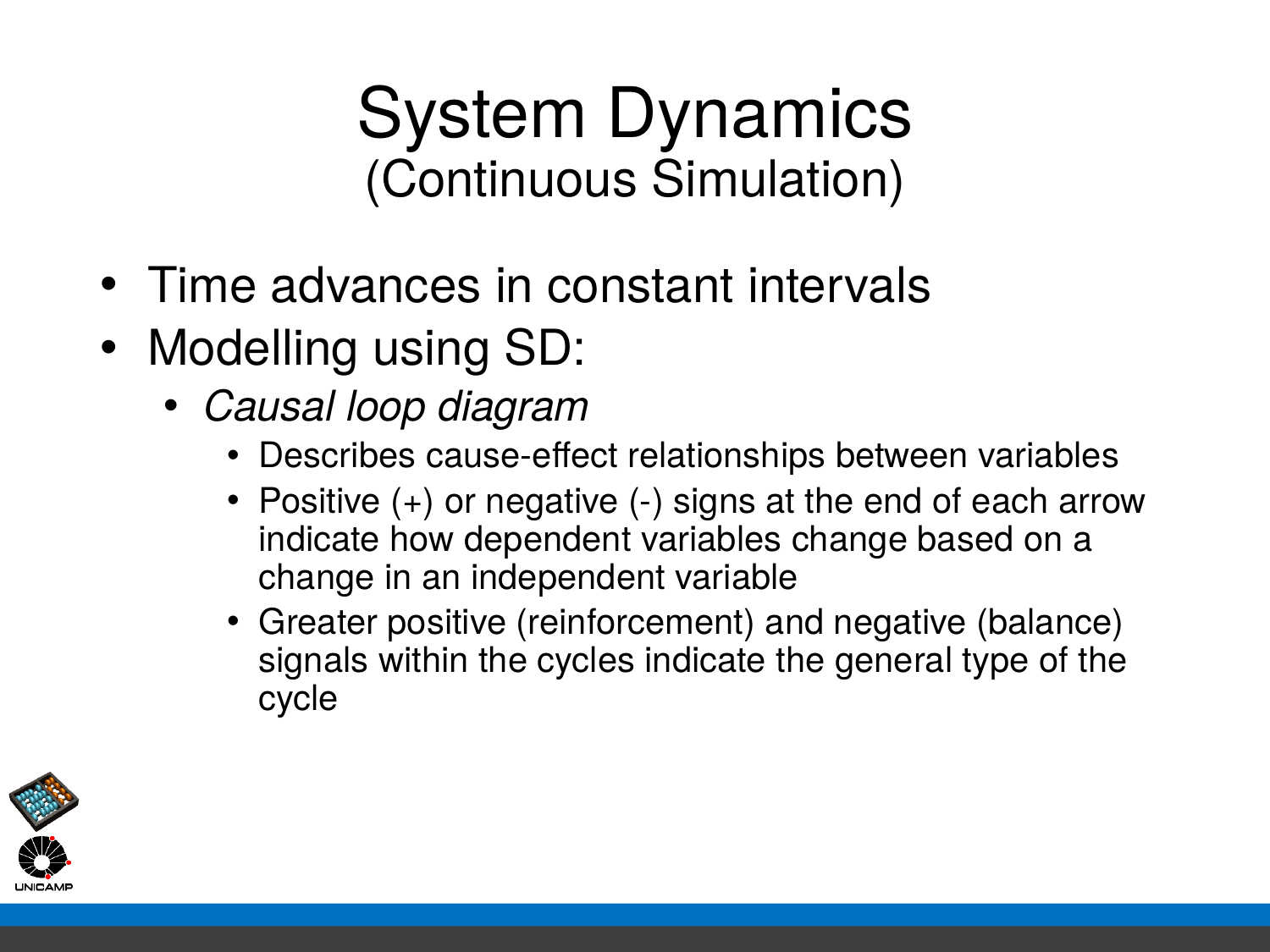

# System Dynamics (Continuous Simulation)
Time advances in constant intervals
Modelling using SD:
Causal loop diagram
Describes cause-effect relationships between variables
Positive (+) or negative (-) signs at the end of each arrow indicate how dependent variables change based on a change in an independent variable
Greater positive (reinforcement) and negative (balance) signals within the cycles indicate the general type of the cycle